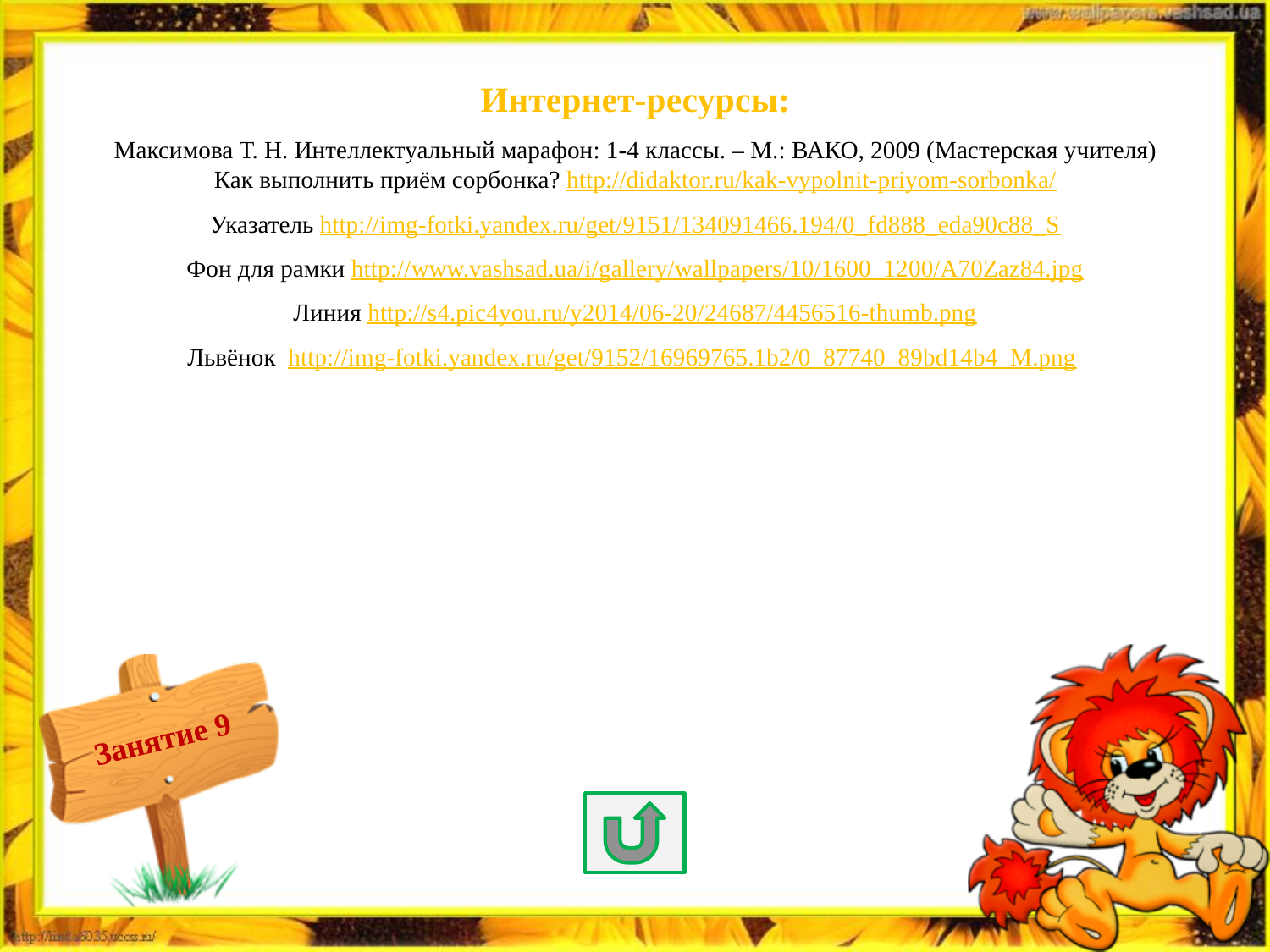

Интернет-ресурсы:
Максимова Т. Н. Интеллектуальный марафон: 1-4 классы. – М.: ВАКО, 2009 (Мастерская учителя)
Как выполнить приём сорбонка? http://didaktor.ru/kak-vypolnit-priyom-sorbonka/
Указатель http://img-fotki.yandex.ru/get/9151/134091466.194/0_fd888_eda90c88_S
Фон для рамки http://www.vashsad.ua/i/gallery/wallpapers/10/1600_1200/A70Zaz84.jpg
Линия http://s4.pic4you.ru/y2014/06-20/24687/4456516-thumb.png
Львёнок  http://img-fotki.yandex.ru/get/9152/16969765.1b2/0_87740_89bd14b4_M.png